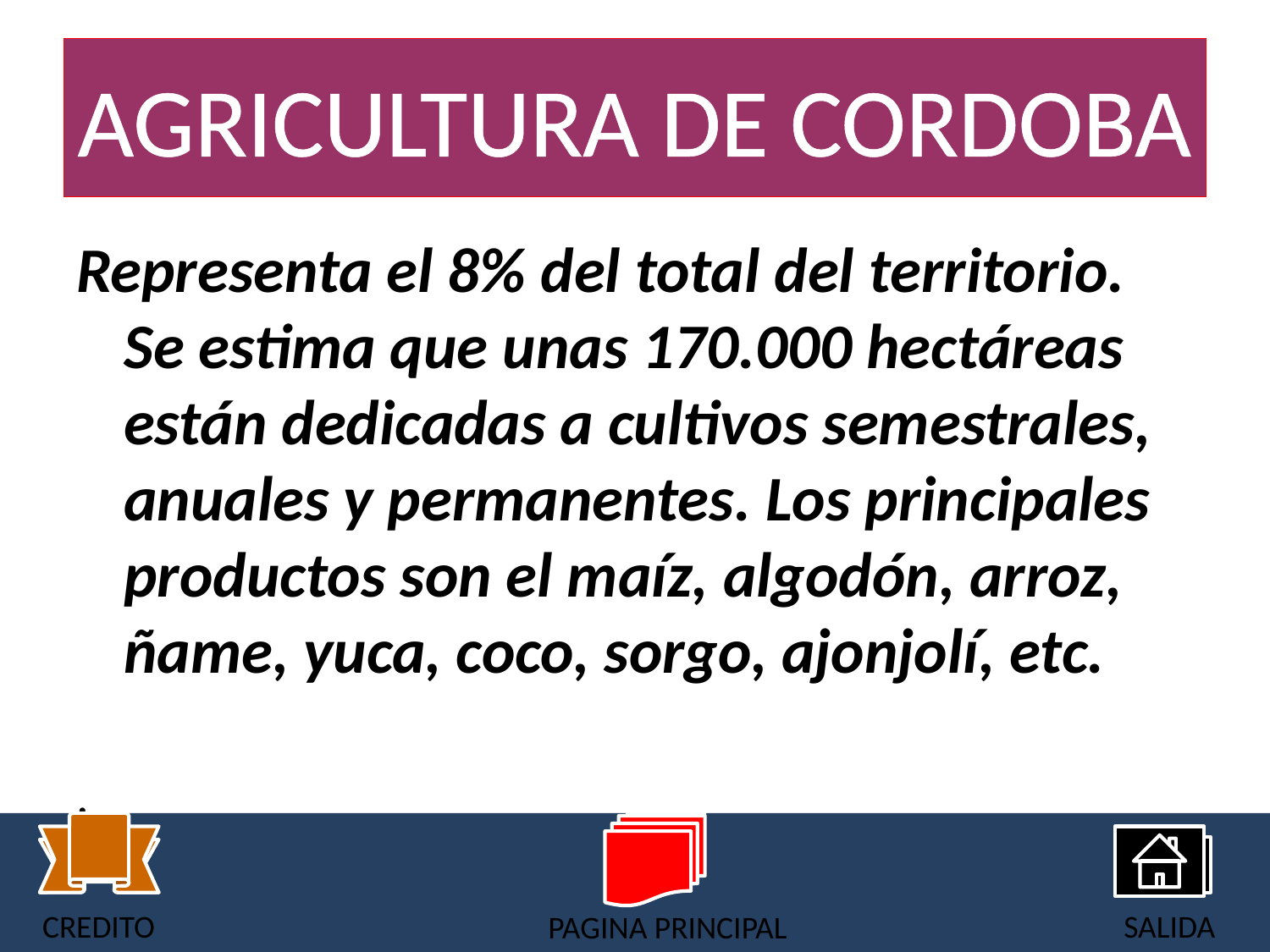

# AGRICULTURA DE CORDOBA
Representa el 8% del total del territorio. Se estima que unas 170.000 hectáreas están dedicadas a cultivos semestrales, anuales y permanentes. Los principales productos son el maíz, algodón, arroz, ñame, yuca, coco, sorgo, ajonjolí, etc.

.

CREDITO
SALIDA
PAGINA PRINCIPAL